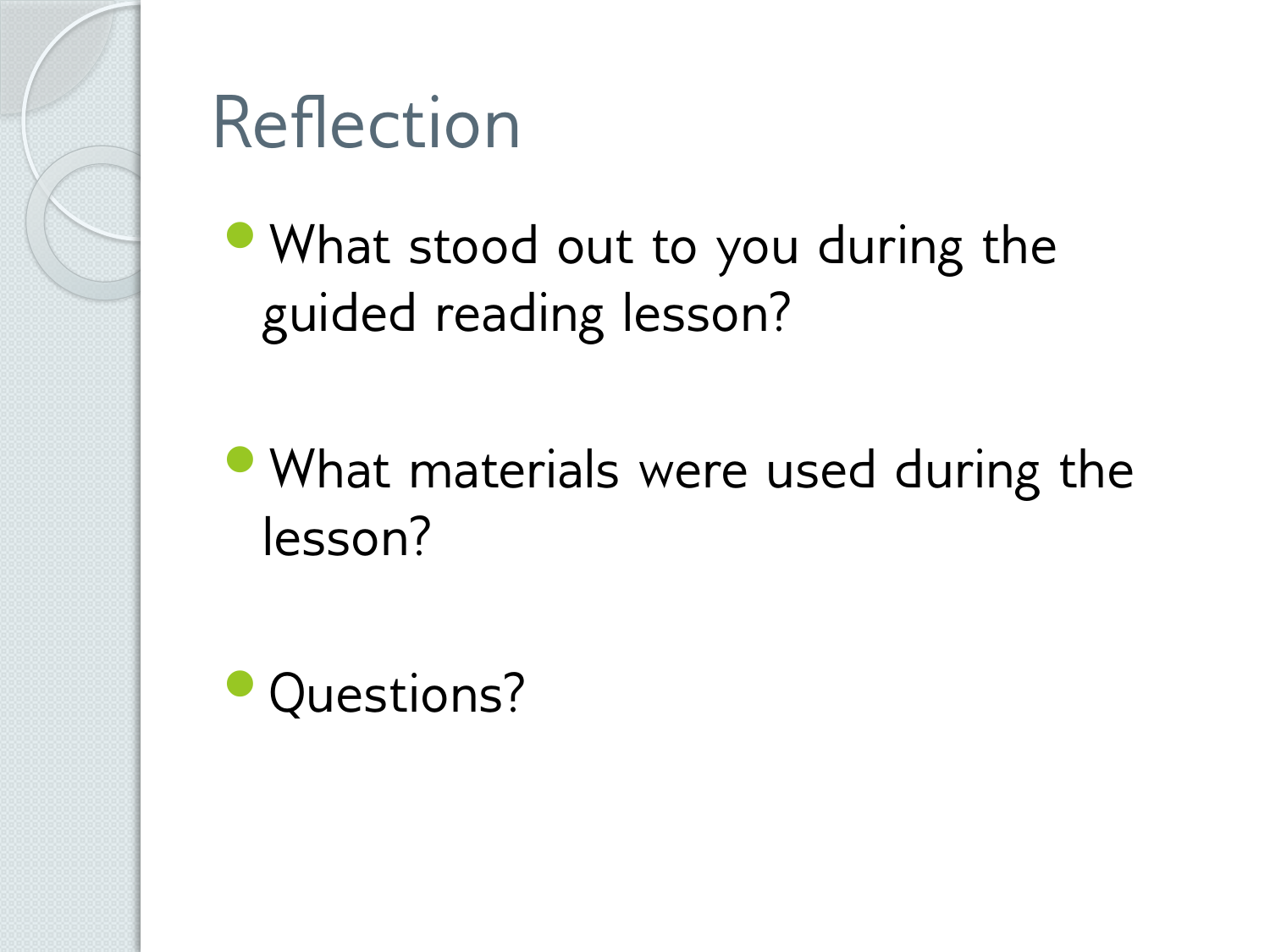

# Reflection
What stood out to you during the guided reading lesson?

What materials were used during the lesson?

Questions?